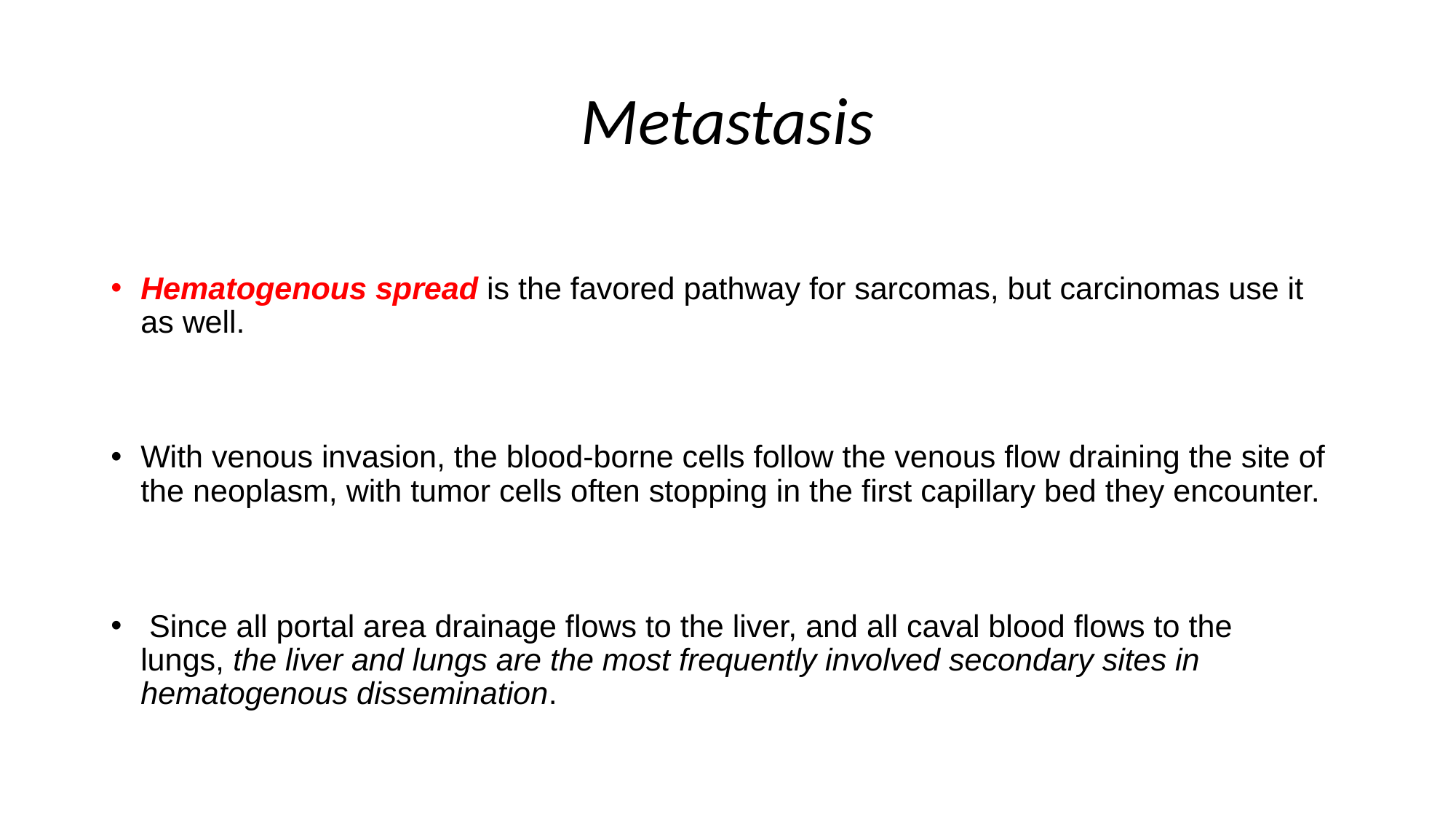

# Metastasis

Hematogenous spread is the favored pathway for sarcomas, but carcinomas use it as well.

With venous invasion, the blood-borne cells follow the venous flow draining the site of the neoplasm, with tumor cells often stopping in the first capillary bed they encounter.

 Since all portal area drainage flows to the liver, and all caval blood flows to the lungs, the liver and lungs are the most frequently involved secondary sites in hematogenous dissemination.